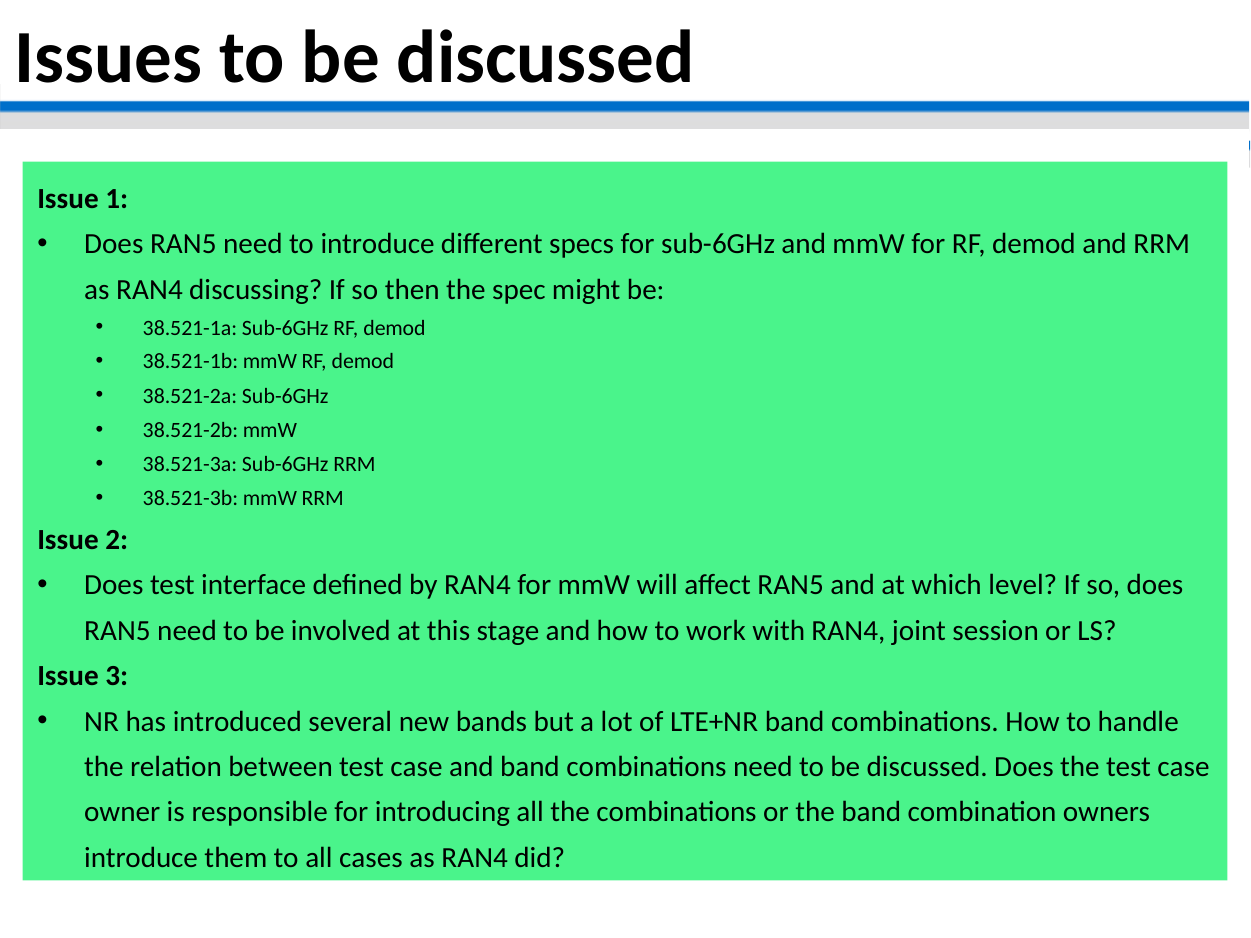

Issues to be discussed
Issue 1:
Does RAN5 need to introduce different specs for sub-6GHz and mmW for RF, demod and RRM as RAN4 discussing? If so then the spec might be:
38.521-1a: Sub-6GHz RF, demod
38.521-1b: mmW RF, demod
38.521-2a: Sub-6GHz
38.521-2b: mmW
38.521-3a: Sub-6GHz RRM
38.521-3b: mmW RRM
Issue 2:
Does test interface defined by RAN4 for mmW will affect RAN5 and at which level? If so, does RAN5 need to be involved at this stage and how to work with RAN4, joint session or LS?
Issue 3:
NR has introduced several new bands but a lot of LTE+NR band combinations. How to handle the relation between test case and band combinations need to be discussed. Does the test case owner is responsible for introducing all the combinations or the band combination owners introduce them to all cases as RAN4 did?